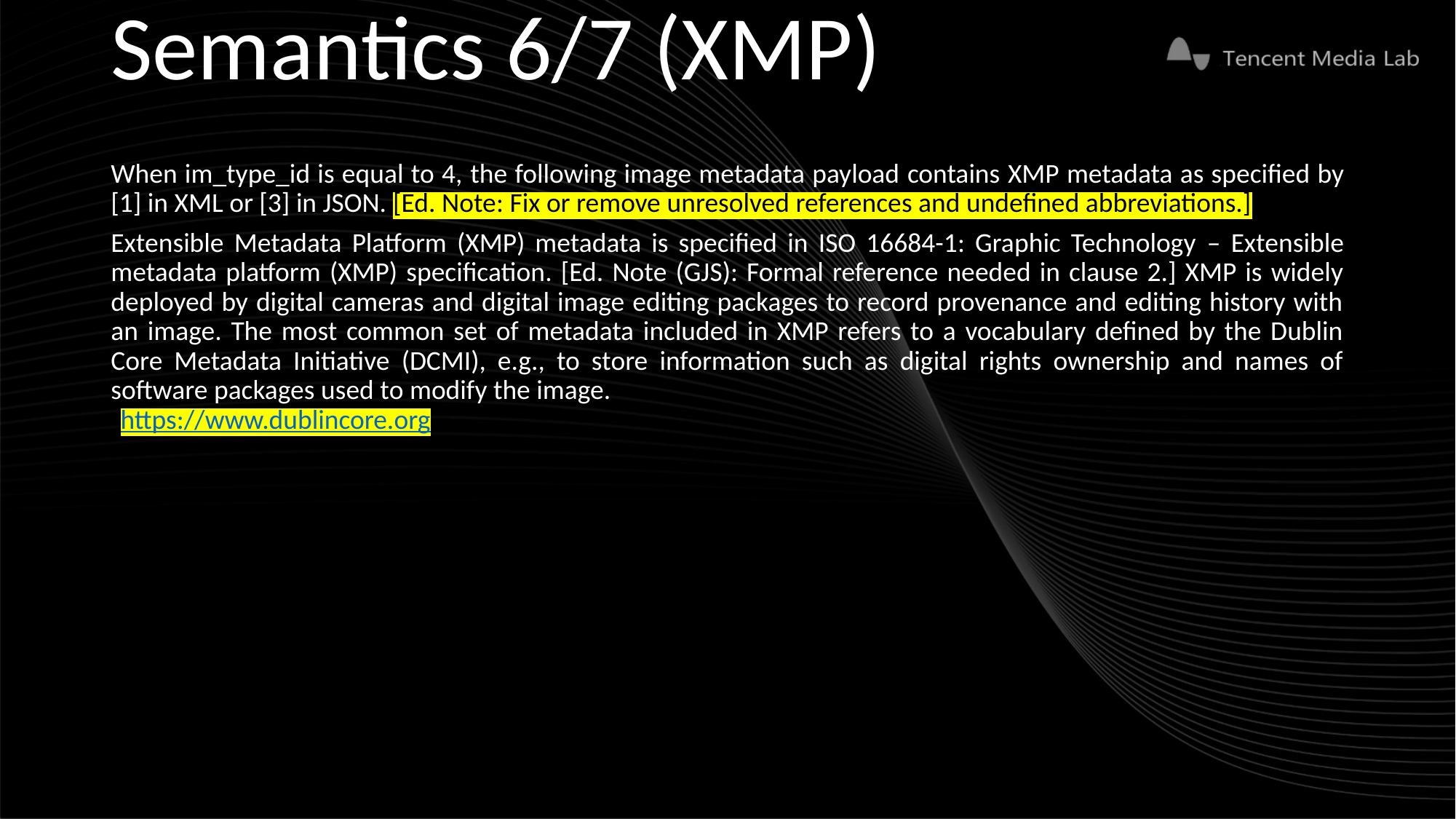

# Semantics 6/7 (XMP)
When im_type_id is equal to 4, the following image metadata payload contains XMP metadata as specified by [1] in XML or [3] in JSON. [Ed. Note: Fix or remove unresolved references and undefined abbreviations.]
Extensible Metadata Platform (XMP) metadata is specified in ISO 16684-1: Graphic Technology – Extensible metadata platform (XMP) specification. [Ed. Note (GJS): Formal reference needed in clause 2.] XMP is widely deployed by digital cameras and digital image editing packages to record provenance and editing history with an image. The most common set of metadata included in XMP refers to a vocabulary defined by the Dublin Core Metadata Initiative (DCMI), e.g., to store information such as digital rights ownership and names of software packages used to modify the image.
https://www.dublincore.org